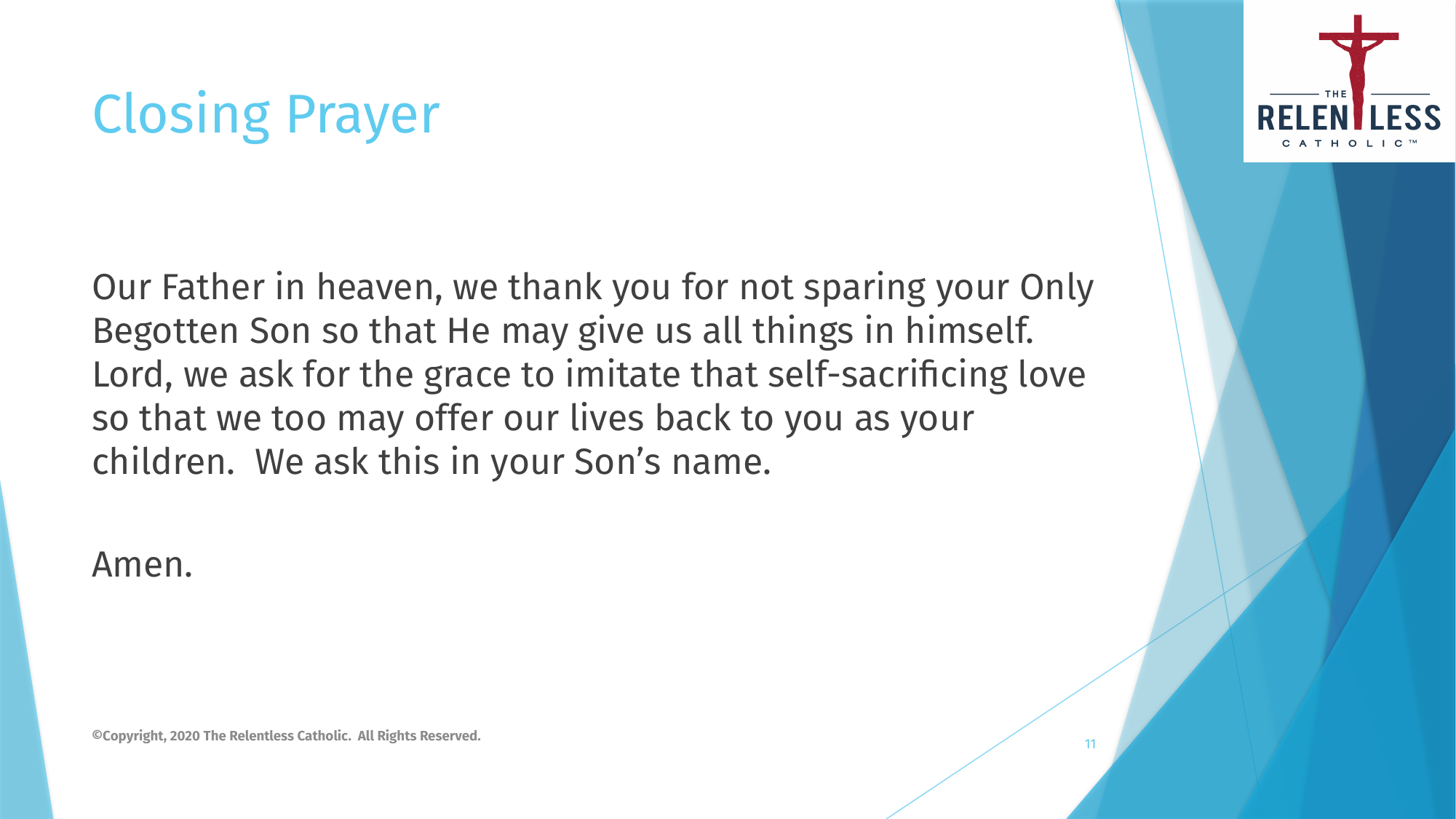

# Closing Prayer
Our Father in heaven, we thank you for not sparing your Only Begotten Son so that He may give us all things in himself.  Lord, we ask for the grace to imitate that self-sacrificing love so that we too may offer our lives back to you as your children.  We ask this in your Son’s name.
Amen.
©Copyright, 2020 The Relentless Catholic.  All Rights Reserved.

11